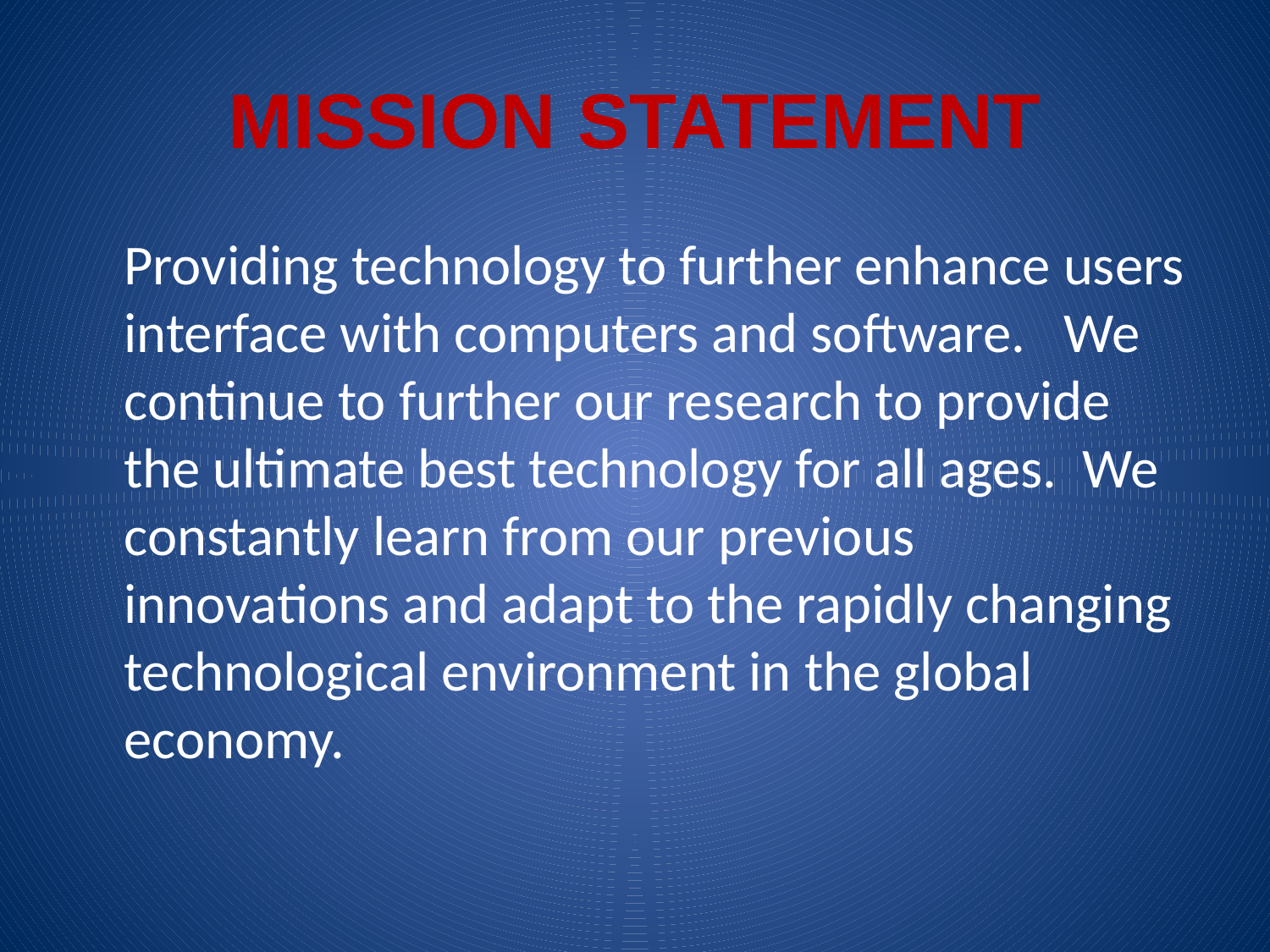

# MISSION STATEMENT
	Providing technology to further enhance users interface with computers and software.   We continue to further our research to provide the ultimate best technology for all ages.  We constantly learn from our previous innovations and adapt to the rapidly changing technological environment in the global economy.